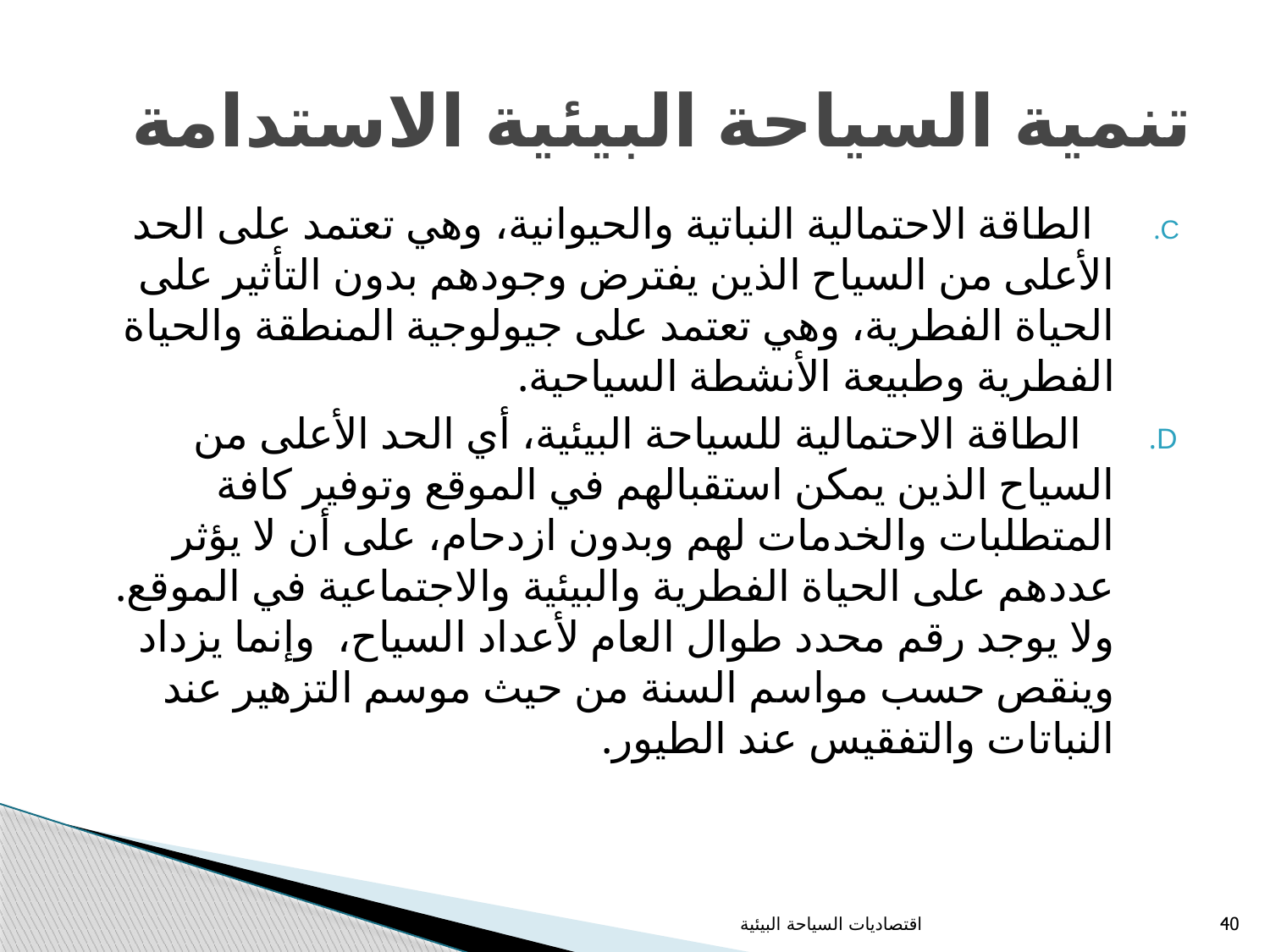

# تنمية السياحة البيئية الاستدامة
  الطاقة الاحتمالية النباتية والحيوانية، وهي تعتمد على الحد الأعلى من السياح الذين يفترض وجودهم بدون التأثير على الحياة الفطرية، وهي تعتمد على جيولوجية المنطقة والحياة الفطرية وطبيعة الأنشطة السياحية.
   الطاقة الاحتمالية للسياحة البيئية، أي الحد الأعلى من السياح الذين يمكن استقبالهم في الموقع وتوفير كافة المتطلبات والخدمات لهم وبدون ازدحام، على أن لا يؤثر عددهم على الحياة الفطرية والبيئية والاجتماعية في الموقع.  ولا يوجد رقم محدد طوال العام لأعداد السياح،  وإنما يزداد وينقص حسب مواسم السنة من حيث موسم التزهير عند النباتات والتفقيس عند الطيور.
اقتصاديات السياحة البيئية
40